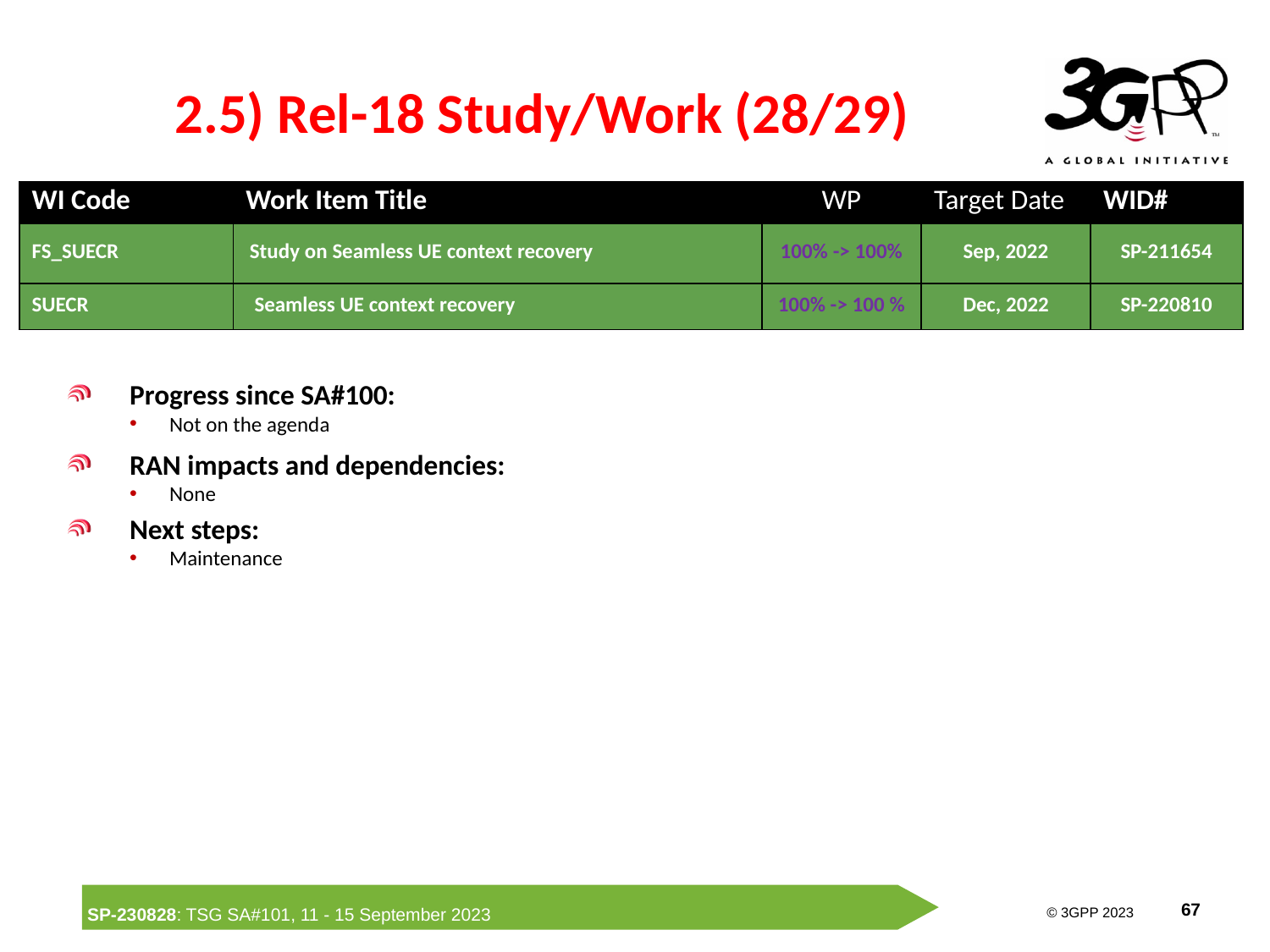

# 2.5) Rel-18 Study/Work (28/29)
| WI Code | Work Item Title | WP | Target Date | WID# |
| --- | --- | --- | --- | --- |
| FS\_SUECR | Study on Seamless UE context recovery | 100% -> 100% | Sep, 2022 | SP-211654 |
| SUECR | Seamless UE context recovery | 100% -> 100 % | Dec, 2022 | SP-220810 |
Progress since SA#100:
Not on the agenda
RAN impacts and dependencies:
None
Next steps:
Maintenance